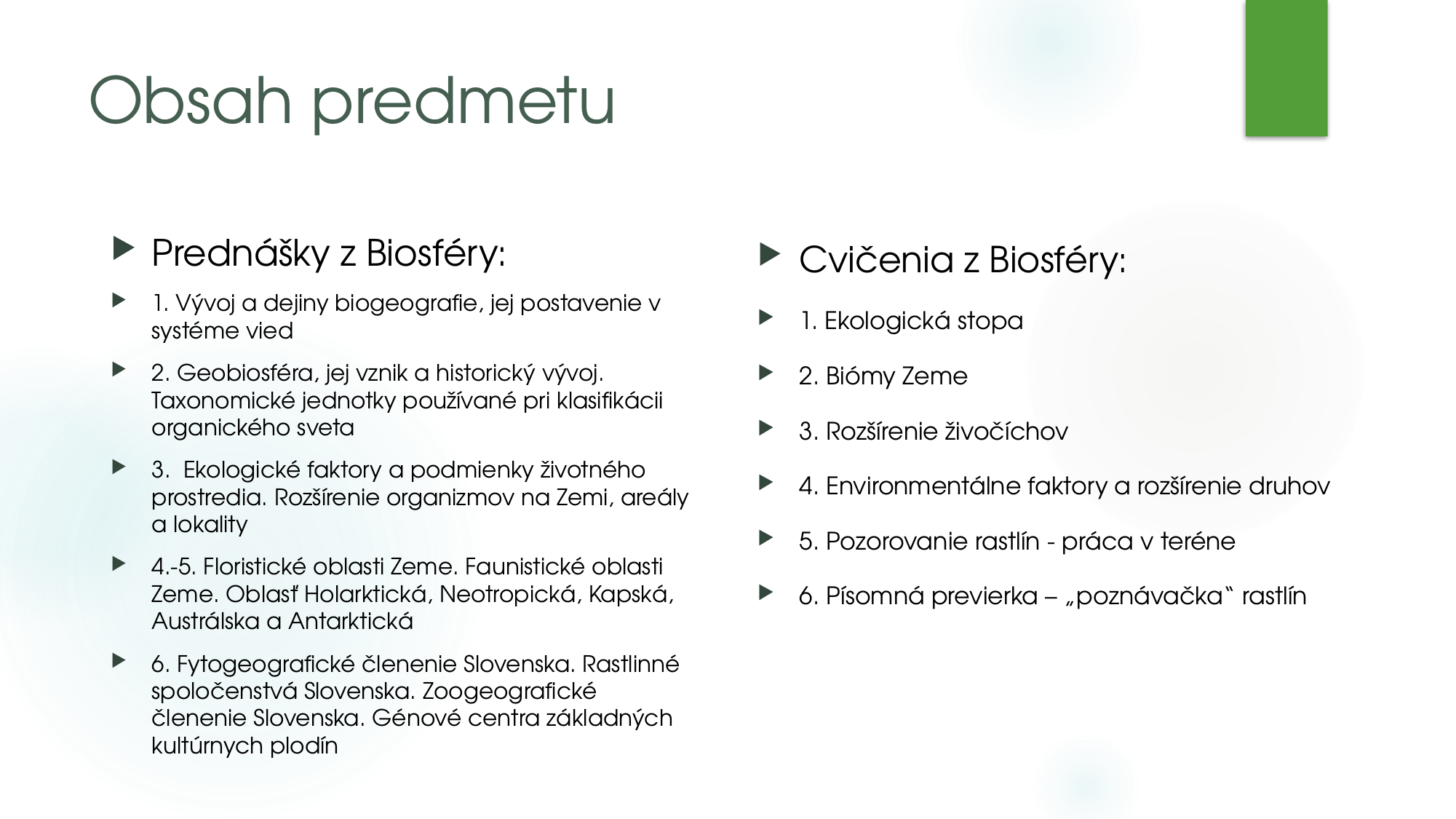

# Obsah predmetu
Prednášky z Biosféry:
1. Vývoj a dejiny biogeografie, jej postavenie v systéme vied
2. Geobiosféra, jej vznik a historický vývoj. Taxonomické jednotky používané pri klasifikácii organického sveta
3.  Ekologické faktory a podmienky životného prostredia. Rozšírenie organizmov na Zemi, areály a lokality
4.-5. Floristické oblasti Zeme. Faunistické oblasti Zeme. Oblasť Holarktická, Neotropická, Kapská, Austrálska a Antarktická
6. Fytogeografické členenie Slovenska. Rastlinné spoločenstvá Slovenska. Zoogeografické členenie Slovenska. Génové centra základných kultúrnych plodín
Cvičenia z Biosféry:
1. Ekologická stopa
2. Biómy Zeme
3. Rozšírenie živočíchov
4. Environmentálne faktory a rozšírenie druhov
5. Pozorovanie rastlín - práca v teréne
6. Písomná previerka – „poznávačka“ rastlín